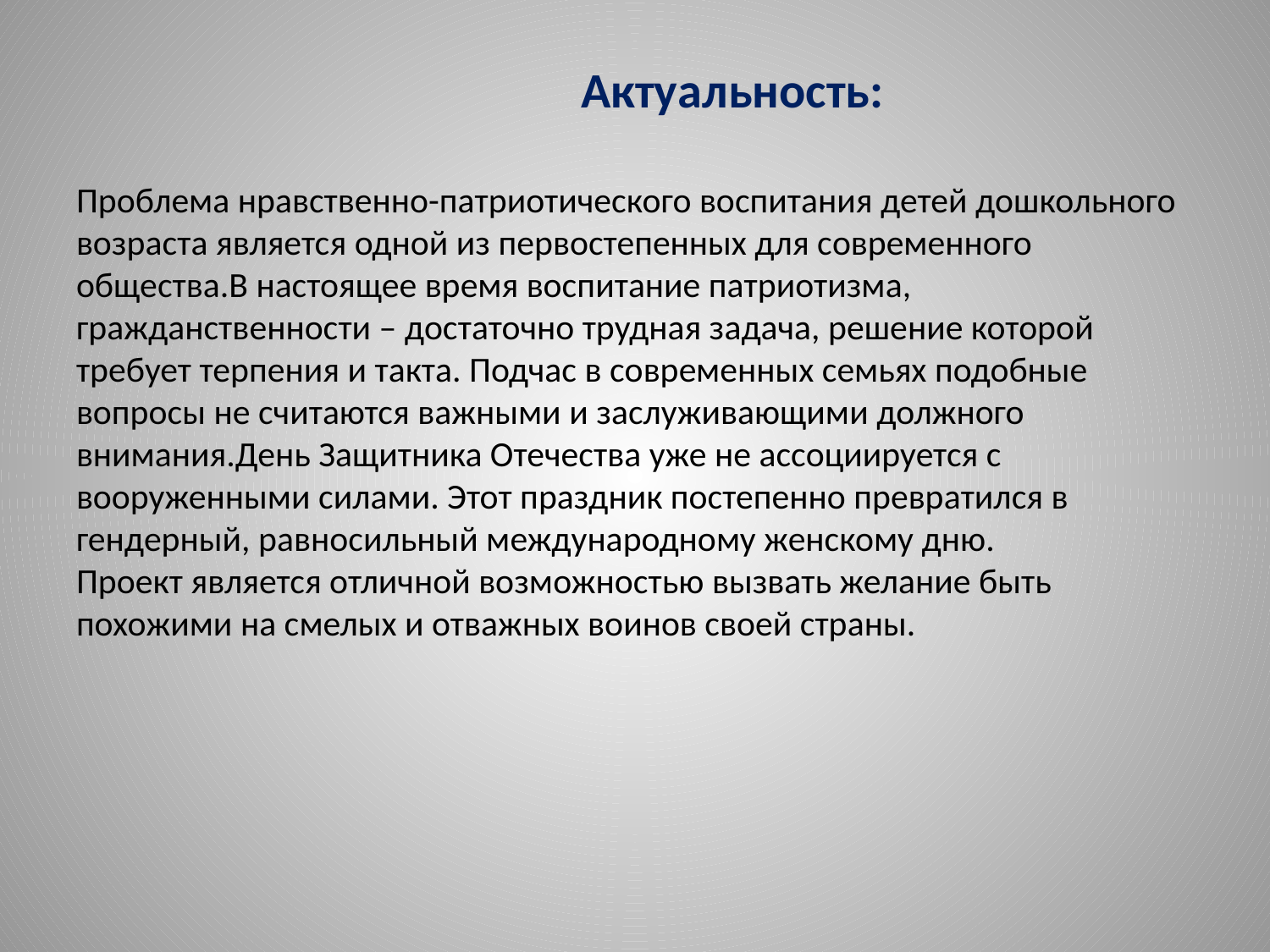

# Актуальность:   Проблема нравственно-патриотического воспитания детей дошкольного возраста является одной из первостепенных для современного общества.В настоящее время воспитание патриотизма, гражданственности – достаточно трудная задача, решение которой требует терпения и такта. Подчас в современных семьях подобные вопросы не считаются важными и заслуживающими должного внимания.День Защитника Отечества уже не ассоциируется с вооруженными силами. Этот праздник постепенно превратился в гендерный, равносильный международному женскому дню. Проект является отличной возможностью вызвать желание быть похожими на смелых и отважных воинов своей страны.